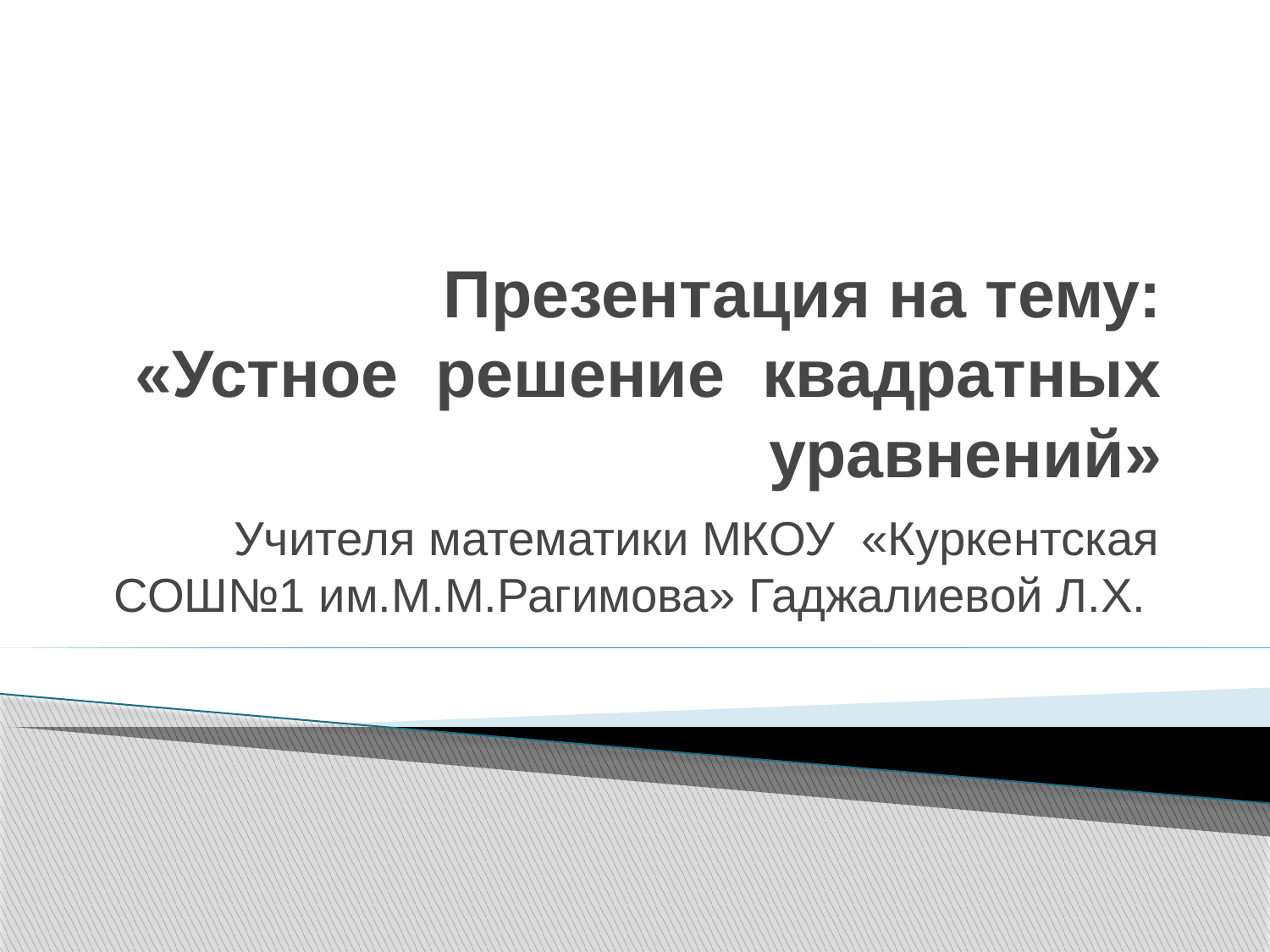

# Презентация на тему: «Устное  решение  квадратных уравнений»
Учителя математики МКОУ  «Куркентская СОШ№1 им.М.М.Рагимова» Гаджалиевой Л.Х.